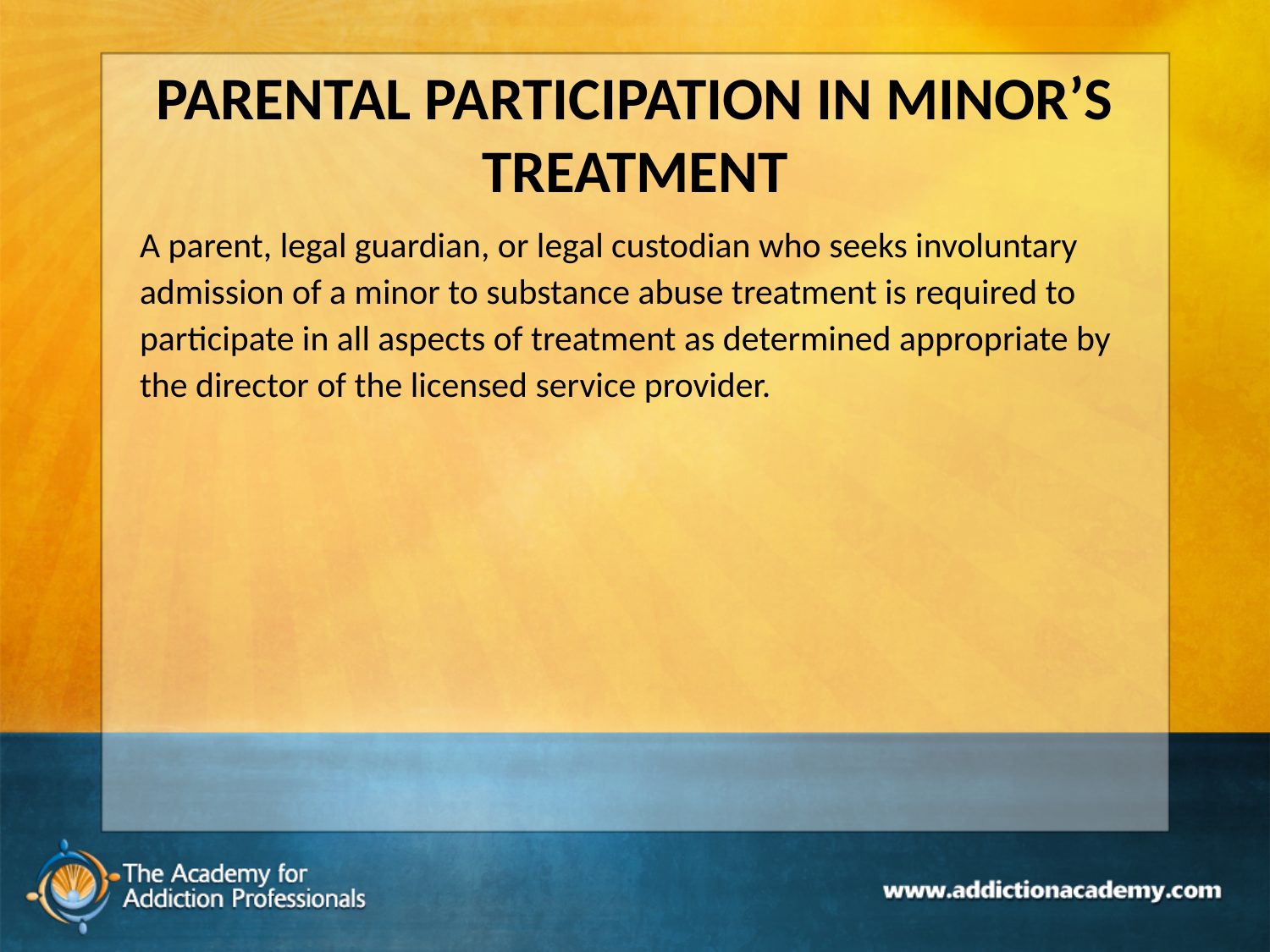

# PARENTAL PARTICIPATION IN MINOR’S TREATMENT
A parent, legal guardian, or legal custodian who seeks involuntary admission of a minor to substance abuse treatment is required to participate in all aspects of treatment as determined appropriate by the director of the licensed service provider.
139